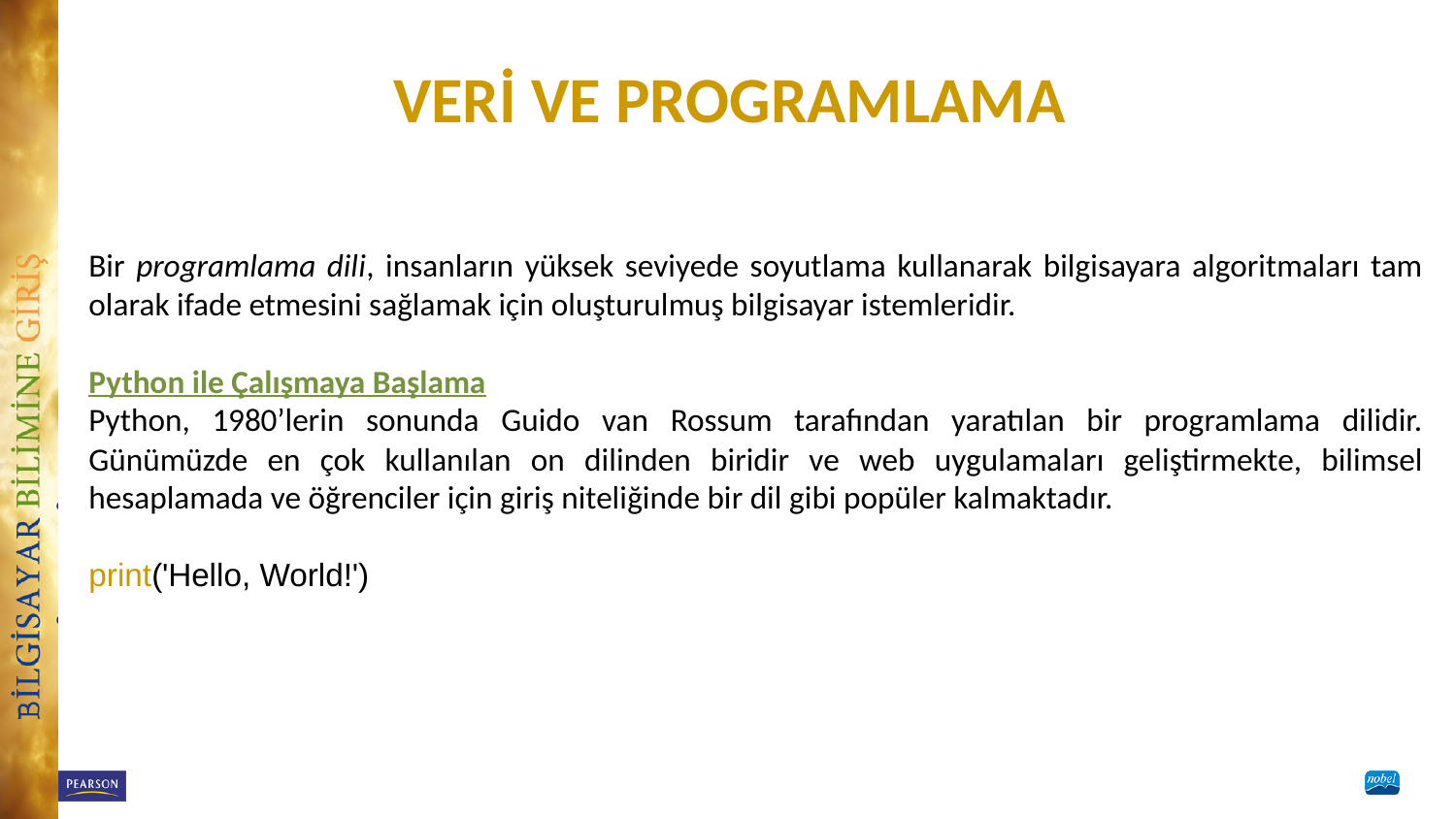

# VERİ VE PROGRAMLAMA
Bir programlama dili, insanların yüksek seviyede soyutlama kullanarak bilgisayara algoritmaları tam olarak ifade etmesini sağlamak için oluşturulmuş bilgisayar istemleridir.

Python ile Çalışmaya Başlama
Python, 1980’lerin sonunda Guido van Rossum tarafından yaratılan bir programlama dilidir. Günümüzde en çok kullanılan on dilinden biridir ve web uygulamaları geliştirmekte, bilimsel hesaplamada ve öğrenciler için giriş niteliğinde bir dil gibi popüler kalmaktadır.

print('Hello, World!')